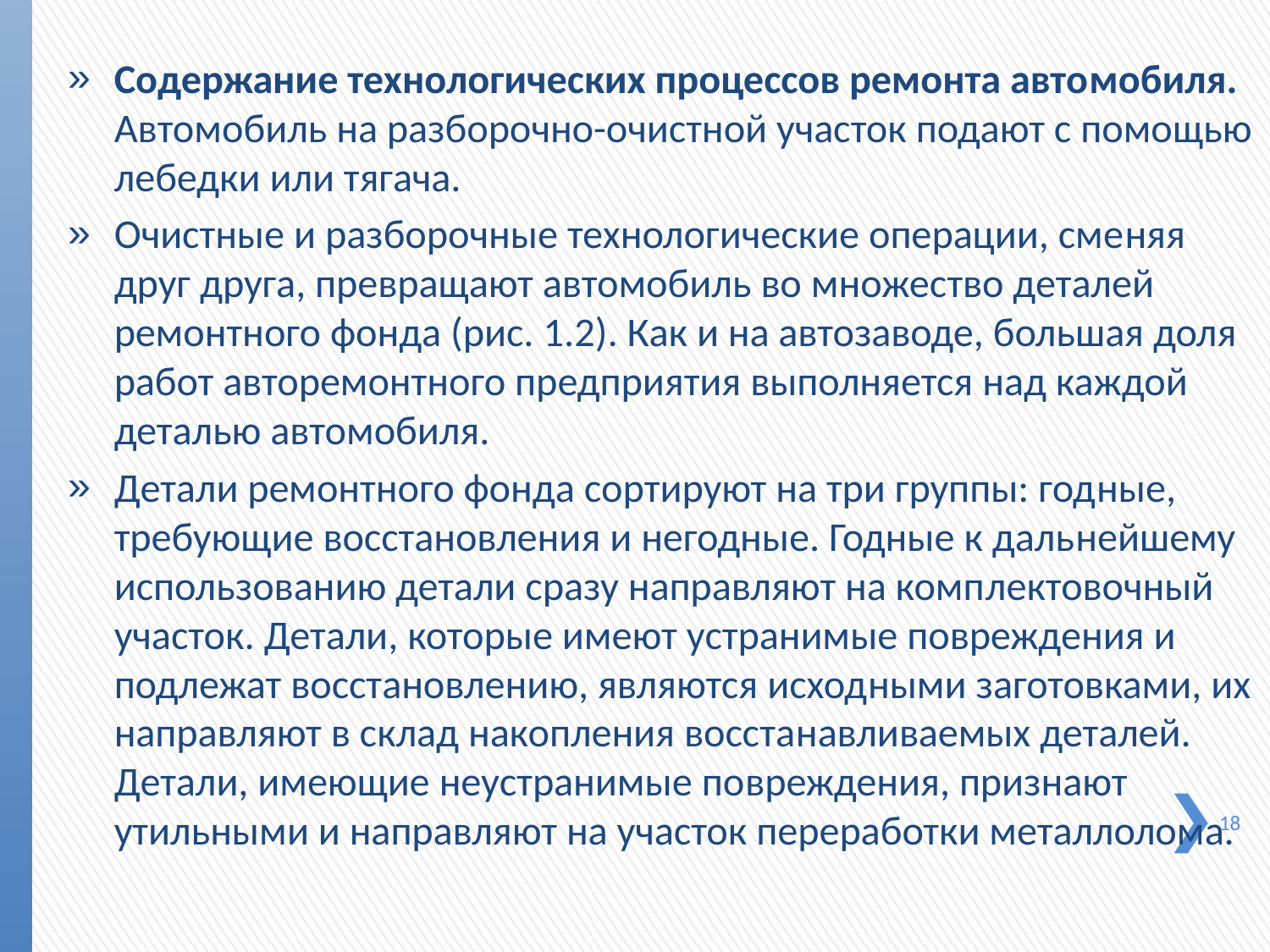

Содержание технологических процессов ремонта авто­мобиля. Автомобиль на разборочно-очистной участок подают с помощью лебедки или тягача.
Очистные и разборочные технологические операции, сме­няя друг друга, превращают автомобиль во множество деталей ремонтного фонда (рис. 1.2). Как и на автозаводе, большая доля работ авторемонтного предприятия выполняется над каждой деталью автомобиля.
Детали ремонтного фонда сортируют на три группы: год­ные, требующие восстановления и негодные. Годные к даль­нейшему использованию детали сразу направляют на комп­лектовочный участок. Детали, которые имеют устранимые повреждения и подлежат восстановлению, являются исход­ными заготовками, их направляют в склад накопления восста­навливаемых деталей. Детали, имеющие неустранимые по­вреждения, признают утильными и направляют на участок переработки металлолома.

18